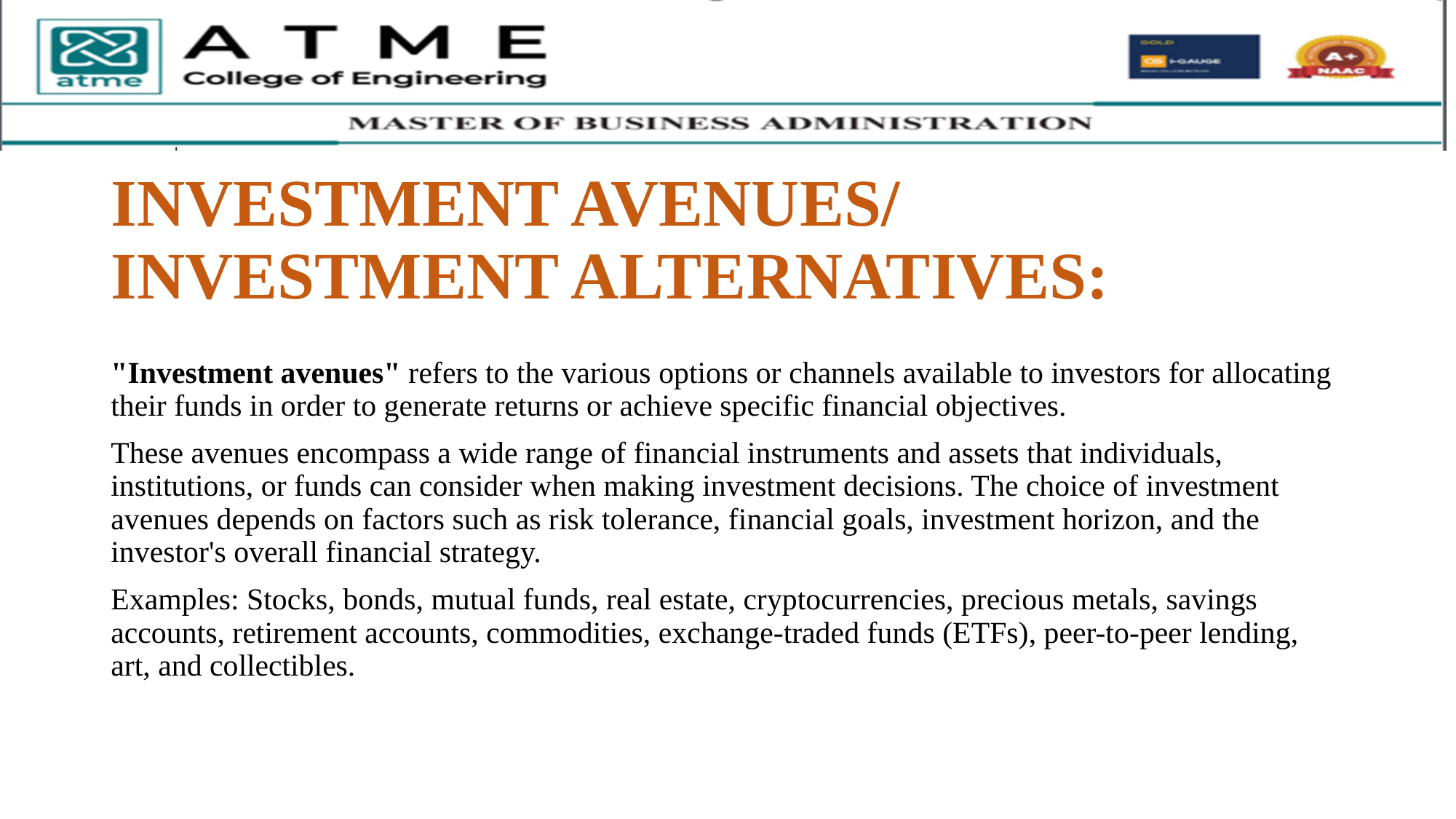

# INVESTMENT AVENUES/ INVESTMENT ALTERNATIVES:
"Investment avenues" refers to the various options or channels available to investors for allocating their funds in order to generate returns or achieve specific financial objectives.
These avenues encompass a wide range of financial instruments and assets that individuals, institutions, or funds can consider when making investment decisions. The choice of investment avenues depends on factors such as risk tolerance, financial goals, investment horizon, and the investor's overall financial strategy.
Examples: Stocks, bonds, mutual funds, real estate, cryptocurrencies, precious metals, savings accounts, retirement accounts, commodities, exchange-traded funds (ETFs), peer-to-peer lending, art, and collectibles.